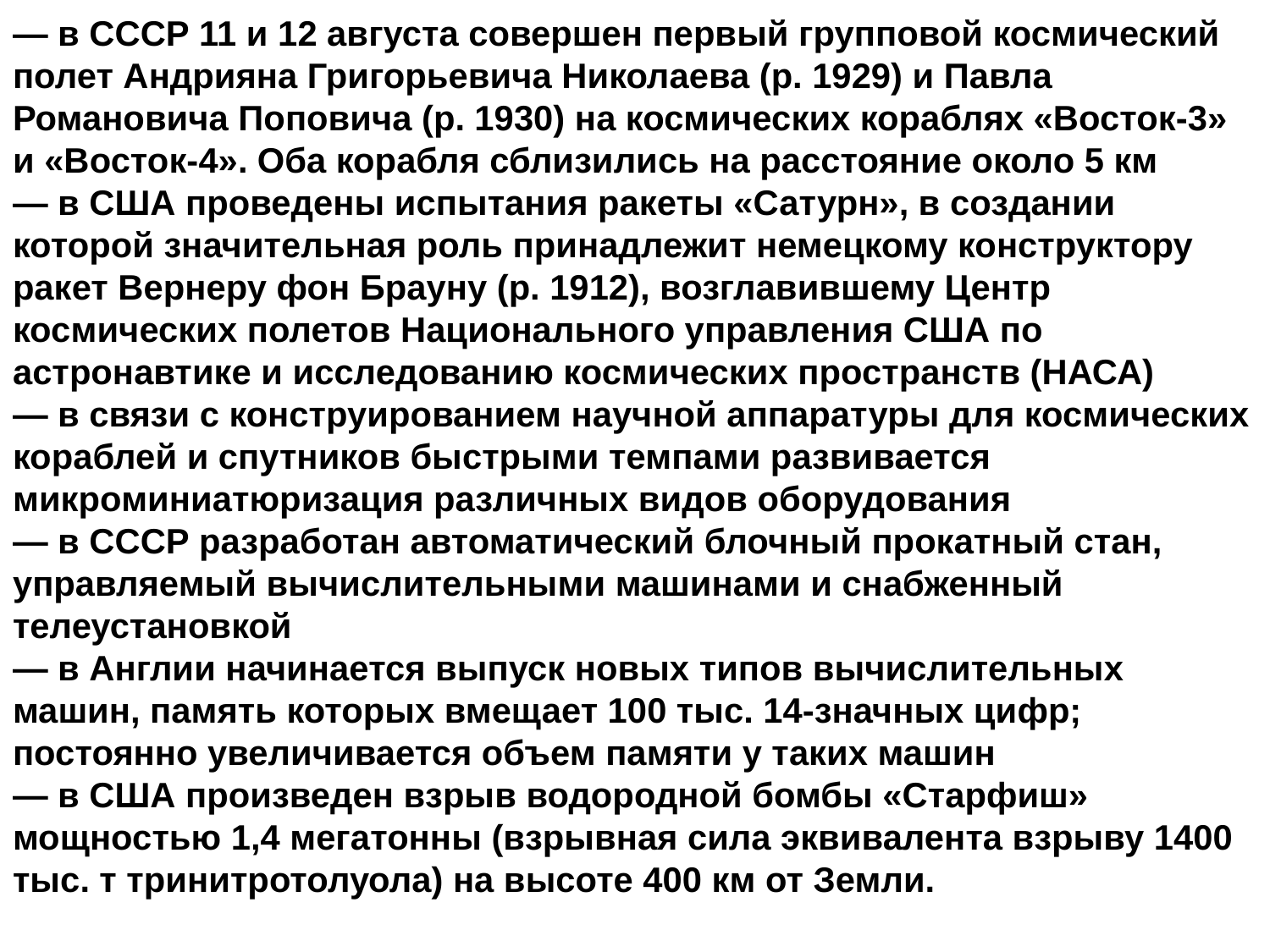

— в СССР 11 и 12 августа совершен первый групповой космический полет Андрияна Григорьевича Николаева (р. 1929) и Павла Романовича Поповича (р. 1930) на космических кораблях «Восток-3» и «Восток-4». Оба корабля сблизились на расстояние около 5 км
— в США проведены испытания ракеты «Сатурн», в создании которой значительная роль принадлежит немецкому конструктору ракет Вернеру фон Брауну (р. 1912), возглавившему Центр космических полетов Национального управления США по астронавтике и исследованию космических пространств (НАСА)
— в связи с конструированием научной аппаратуры для космических кораблей и спутников быстрыми темпами развивается микроминиатюризация различных видов оборудования
— в СССР разработан автоматический блочный прокатный стан, управляемый вычислительными машинами и снабженный телеустановкой
— в Англии начинается выпуск новых типов вычислительных машин, память которых вмещает 100 тыс. 14-значных цифр; постоянно увеличивается объем памяти у таких машин
— в США произведен взрыв водородной бомбы «Старфиш» мощностью 1,4 мегатонны (взрывная сила эквивалента взрыву 1400 тыс. т тринитротолуола) на высоте 400 км от Земли.